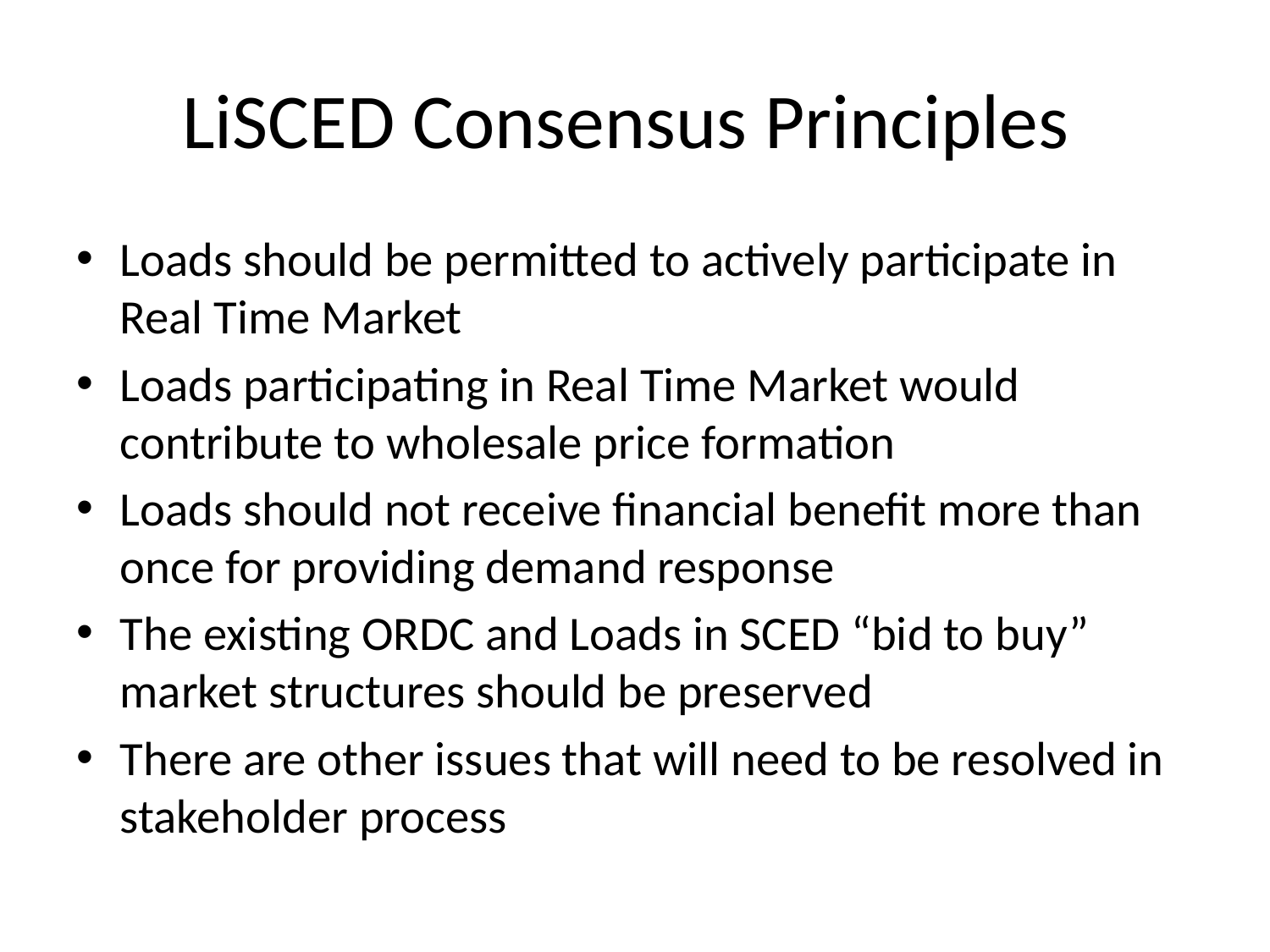

# LiSCED Consensus Principles
Loads should be permitted to actively participate in Real Time Market
Loads participating in Real Time Market would contribute to wholesale price formation
Loads should not receive financial benefit more than once for providing demand response
The existing ORDC and Loads in SCED “bid to buy” market structures should be preserved
There are other issues that will need to be resolved in stakeholder process